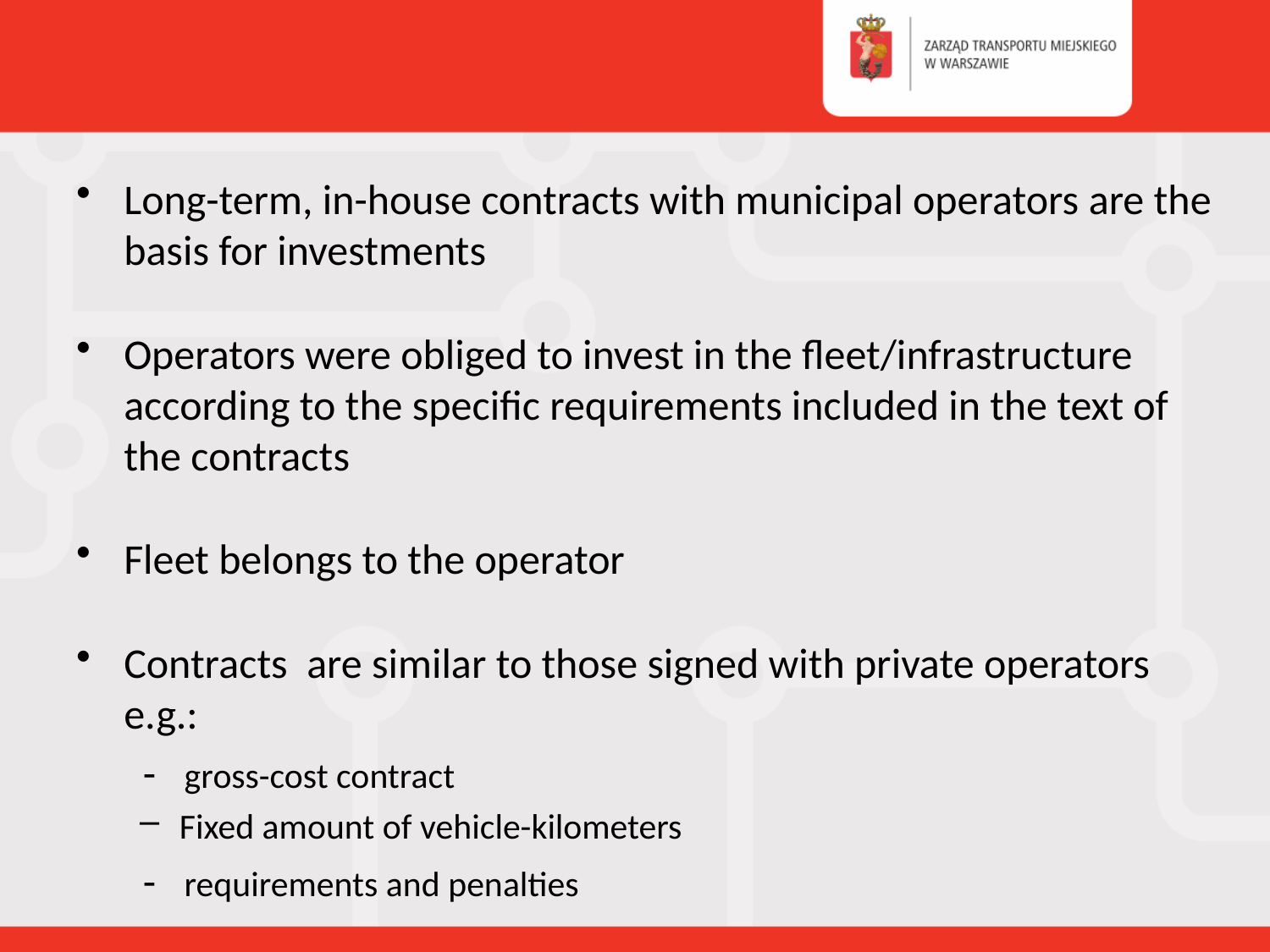

Long-term, in-house contracts with municipal operators are the basis for investments

Operators were obliged to invest in the fleet/infrastructure according to the specific requirements included in the text of the contracts

Fleet belongs to the operator

Contracts  are similar to those signed with private operators e.g.:
       -   gross-cost contract
Fixed amount of vehicle-kilometers
       -   requirements and penalties